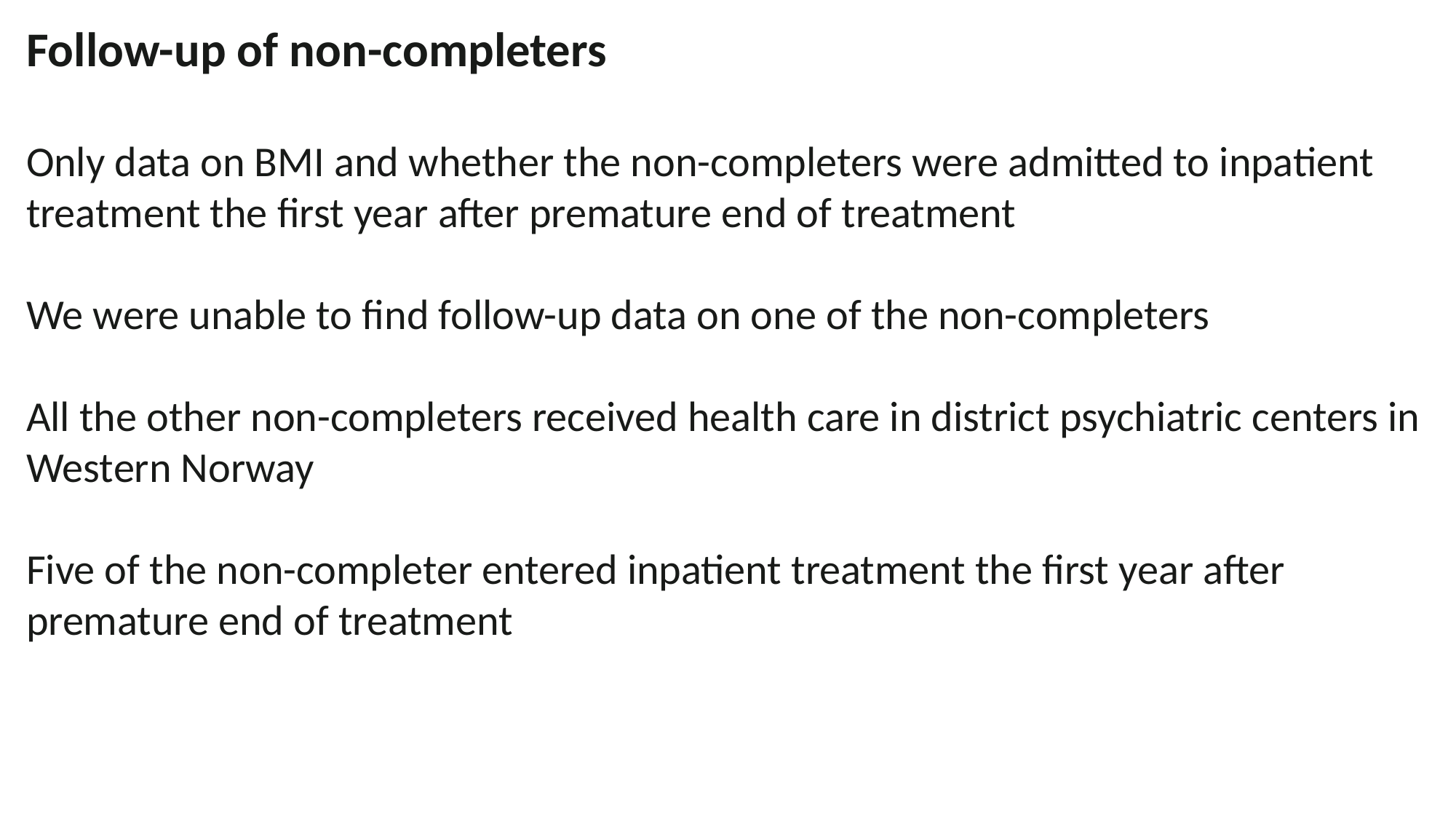

Follow-up of non-completers

Only data on BMI and whether the non-completers were admitted to inpatient treatment the first year after premature end of treatment

We were unable to find follow-up data on one of the non-completers

All the other non-completers received health care in district psychiatric centers in Western Norway

Five of the non-completer entered inpatient treatment the first year after premature end of treatment